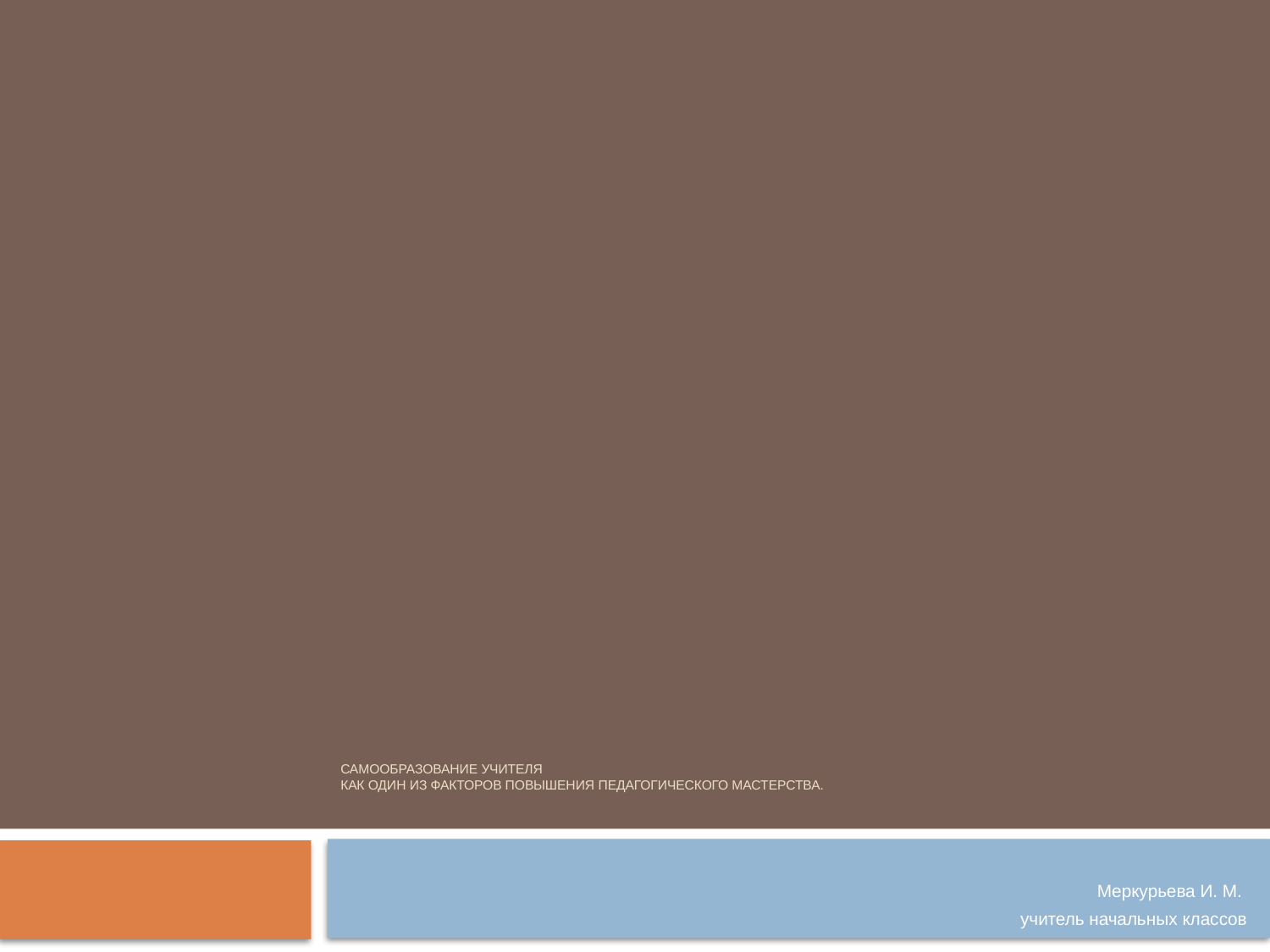

# Самообразование учителя как один из факторов повышения педагогического мастерства.

Меркурьева И. М.
учитель начальных классов